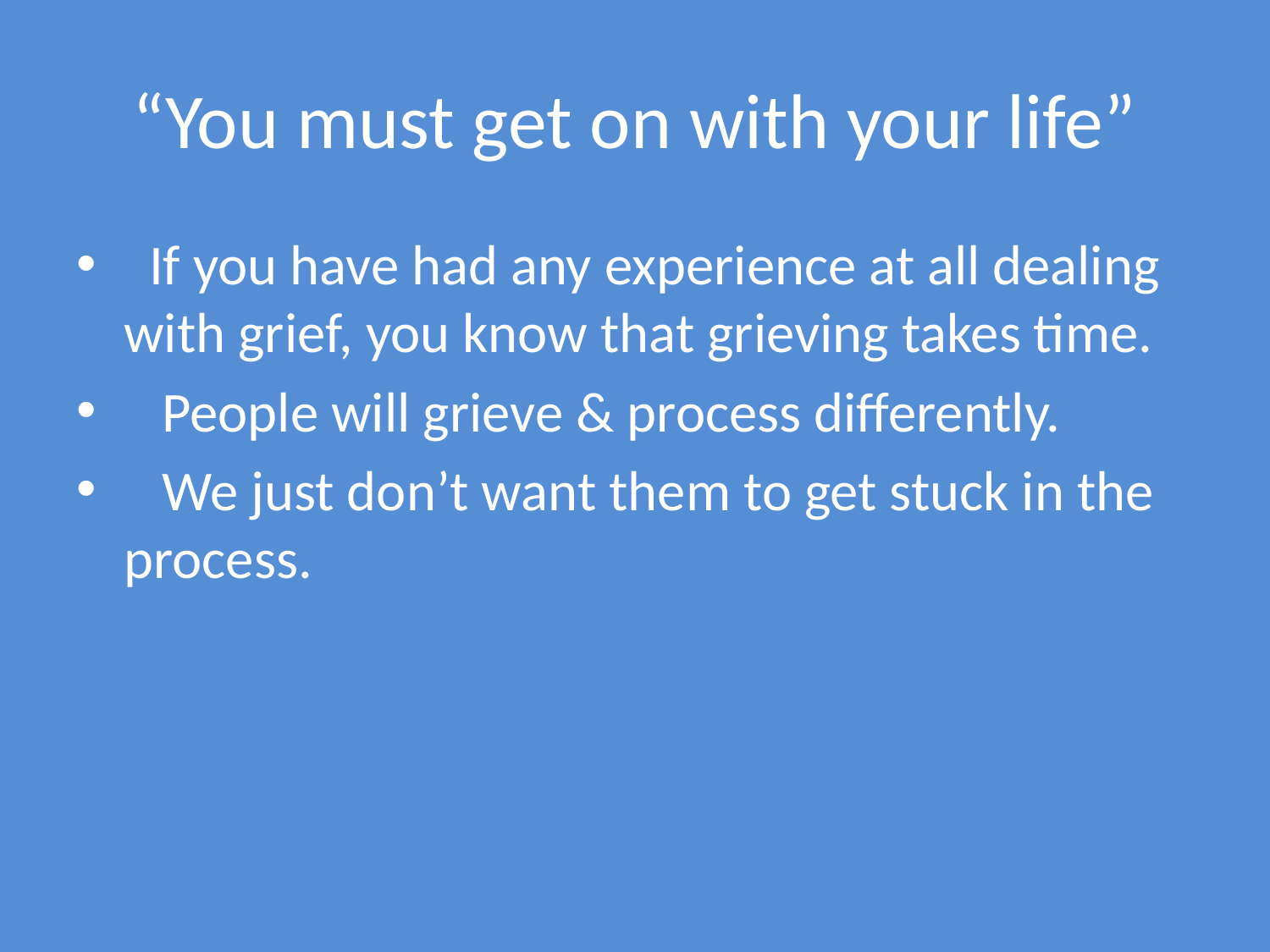

# “You must get on with your life”
  If you have had any experience at all dealing with grief, you know that grieving takes time.
   People will grieve & process differently.
   We just don’t want them to get stuck in the process.